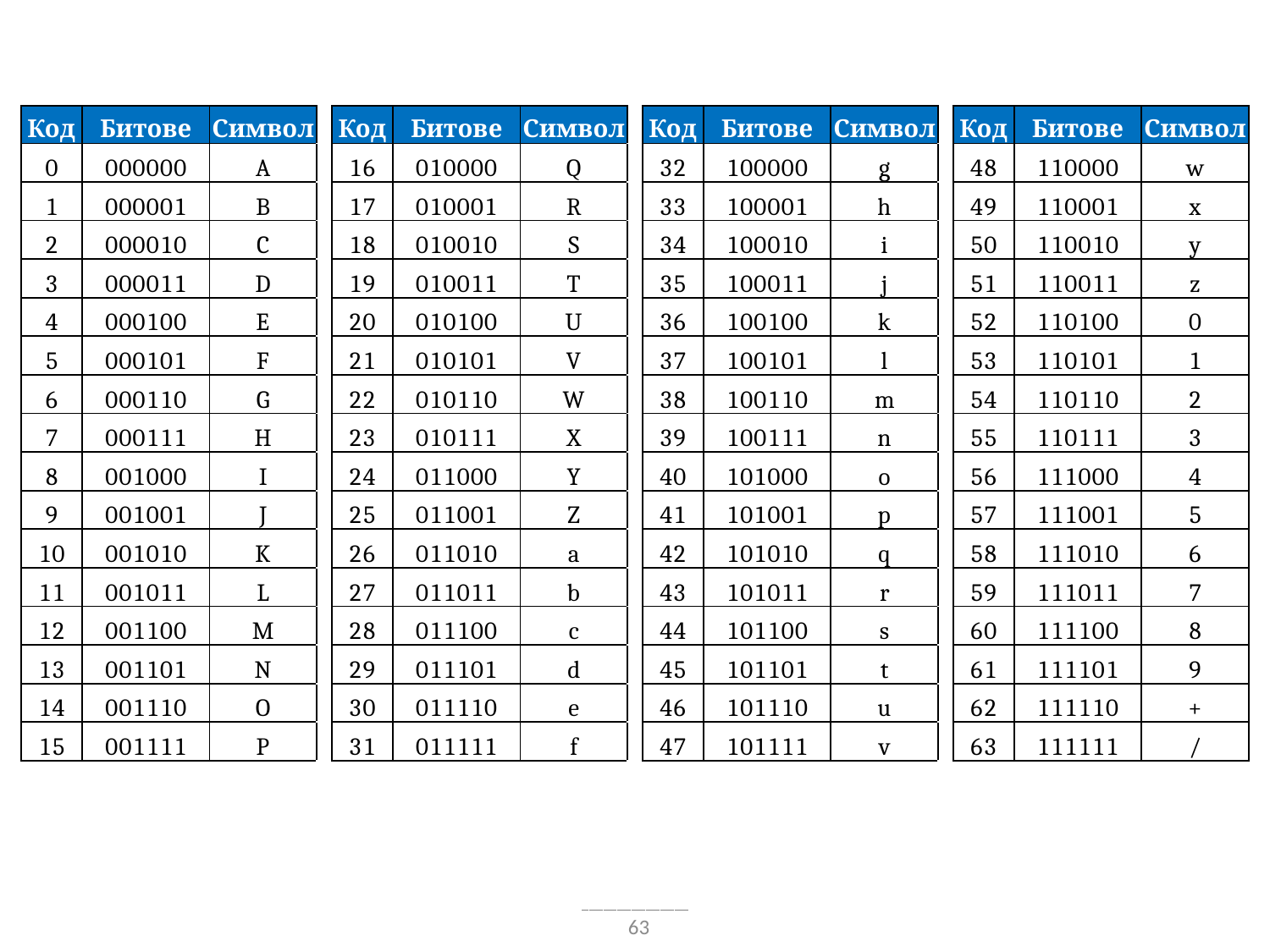

| Код | Битове | Символ |  | Код | Битове | Символ |  | Код | Битове | Символ |  | Код | Битове | Символ |
| --- | --- | --- | --- | --- | --- | --- | --- | --- | --- | --- | --- | --- | --- | --- |
| 0 | 000000 | A |  | 16 | 010000 | Q |  | 32 | 100000 | g |  | 48 | 110000 | w |
| 1 | 000001 | B |  | 17 | 010001 | R |  | 33 | 100001 | h |  | 49 | 110001 | x |
| 2 | 000010 | C |  | 18 | 010010 | S |  | 34 | 100010 | i |  | 50 | 110010 | y |
| 3 | 000011 | D |  | 19 | 010011 | T |  | 35 | 100011 | j |  | 51 | 110011 | z |
| 4 | 000100 | E |  | 20 | 010100 | U |  | 36 | 100100 | k |  | 52 | 110100 | 0 |
| 5 | 000101 | F |  | 21 | 010101 | V |  | 37 | 100101 | l |  | 53 | 110101 | 1 |
| 6 | 000110 | G |  | 22 | 010110 | W |  | 38 | 100110 | m |  | 54 | 110110 | 2 |
| 7 | 000111 | H |  | 23 | 010111 | X |  | 39 | 100111 | n |  | 55 | 110111 | 3 |
| 8 | 001000 | I |  | 24 | 011000 | Y |  | 40 | 101000 | o |  | 56 | 111000 | 4 |
| 9 | 001001 | J |  | 25 | 011001 | Z |  | 41 | 101001 | p |  | 57 | 111001 | 5 |
| 10 | 001010 | K |  | 26 | 011010 | a |  | 42 | 101010 | q |  | 58 | 111010 | 6 |
| 11 | 001011 | L |  | 27 | 011011 | b |  | 43 | 101011 | r |  | 59 | 111011 | 7 |
| 12 | 001100 | M |  | 28 | 011100 | c |  | 44 | 101100 | s |  | 60 | 111100 | 8 |
| 13 | 001101 | N |  | 29 | 011101 | d |  | 45 | 101101 | t |  | 61 | 111101 | 9 |
| 14 | 001110 | O |  | 30 | 011110 | e |  | 46 | 101110 | u |  | 62 | 111110 | + |
| 15 | 001111 | P |  | 31 | 011111 | f |  | 47 | 101111 | v |  | 63 | 111111 | / |
63